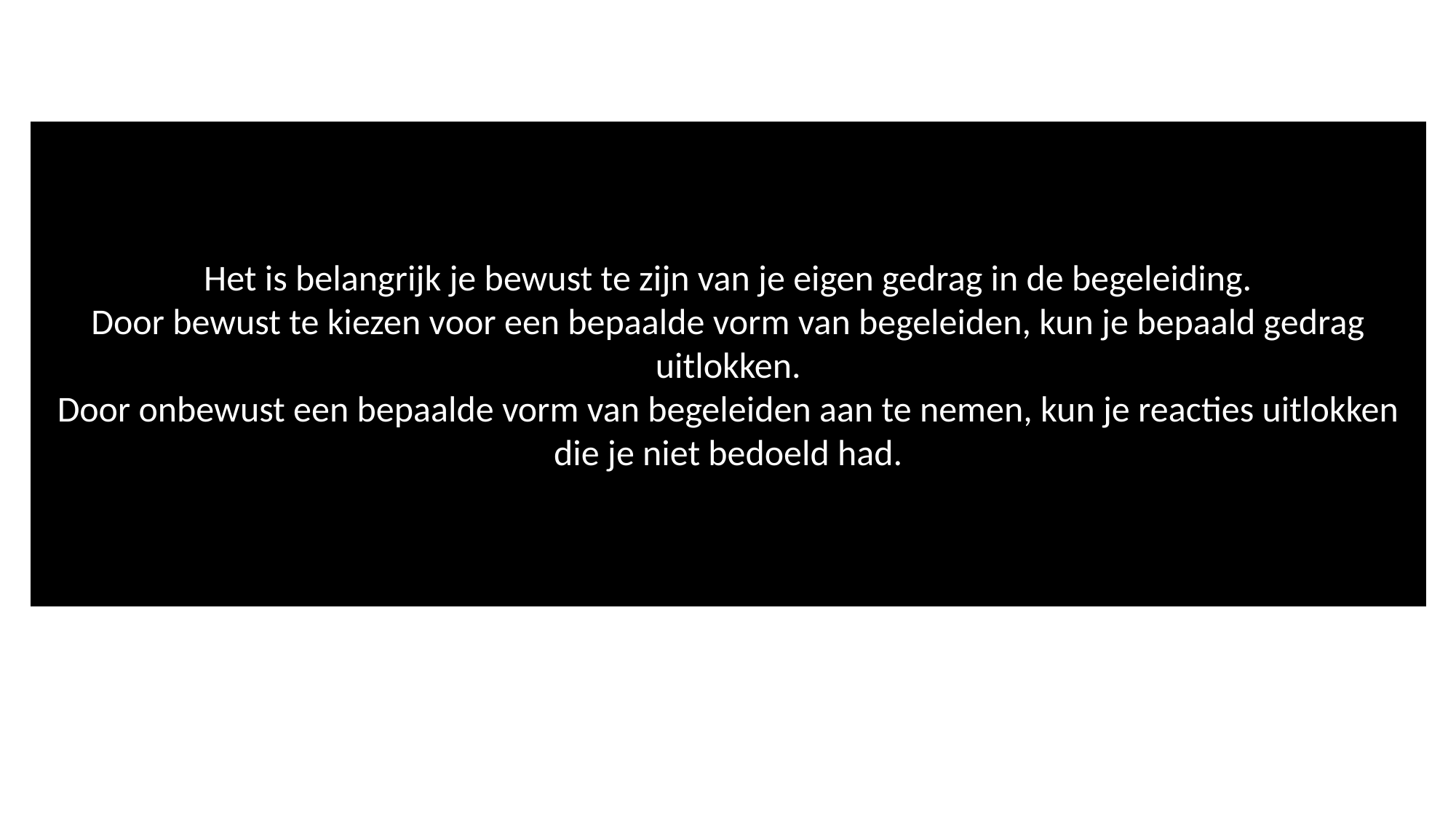

Het is belangrijk je bewust te zijn van je eigen gedrag in de begeleiding.
Door bewust te kiezen voor een bepaalde vorm van begeleiden, kun je bepaald gedrag uitlokken.
Door onbewust een bepaalde vorm van begeleiden aan te nemen, kun je reacties uitlokken die je niet bedoeld had.